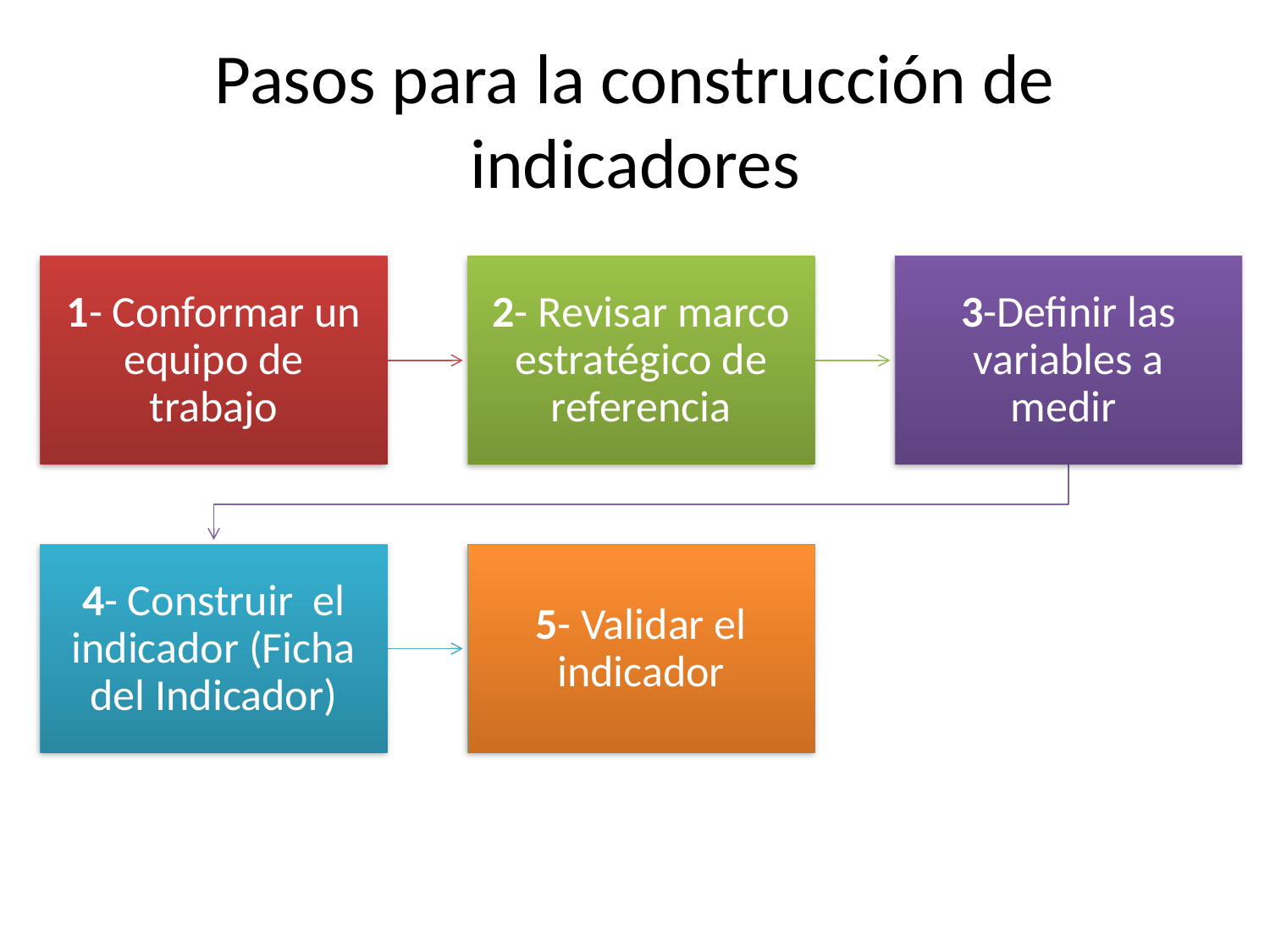

# Pasos para la construcción de indicadores

1- Conformar un equipo de trabajo

2- Revisar marco estratégico de referencia

3-Definir las variables a medir

4- Construir  el indicador (Ficha del Indicador)
5- Validar el indicador